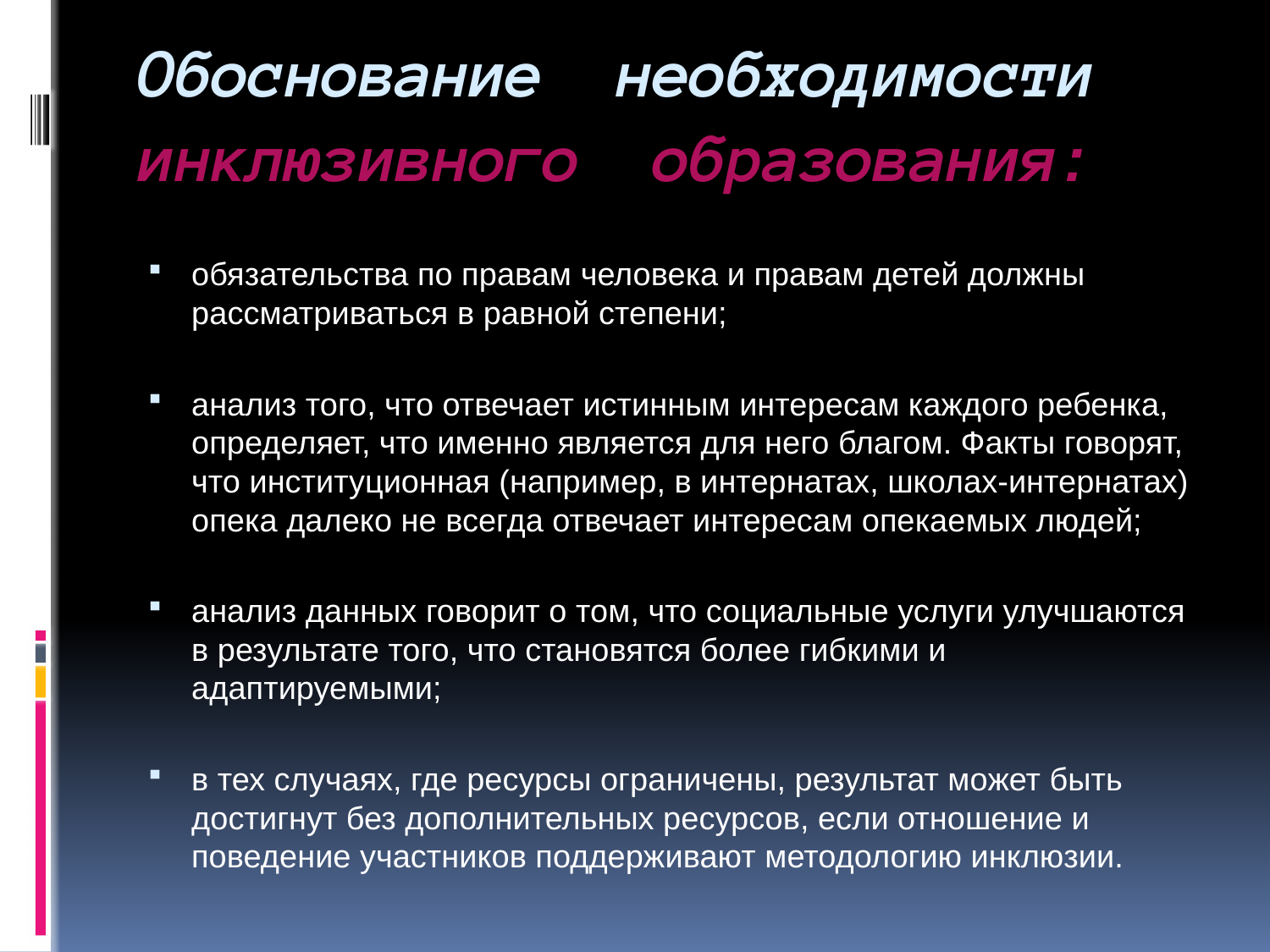

# Обоснование  необходимости  инклюзивного  образования:
обязательства по правам человека и правам детей должны рассматриваться в равной степени;

анализ того, что отвечает истинным интересам каждого ребенка, определяет, что именно является для него благом. Факты говорят, что институционная (например, в интернатах, школах-интернатах) опека далеко не всегда отвечает интересам опекаемых людей;

анализ данных говорит о том, что социальные услуги улучшаются в результате того, что становятся более гибкими и адаптируемыми;

в тех случаях, где ресурсы ограничены, результат может быть достигнут без дополнительных ресурсов, если отношение и поведение участников поддерживают методологию инклюзии.